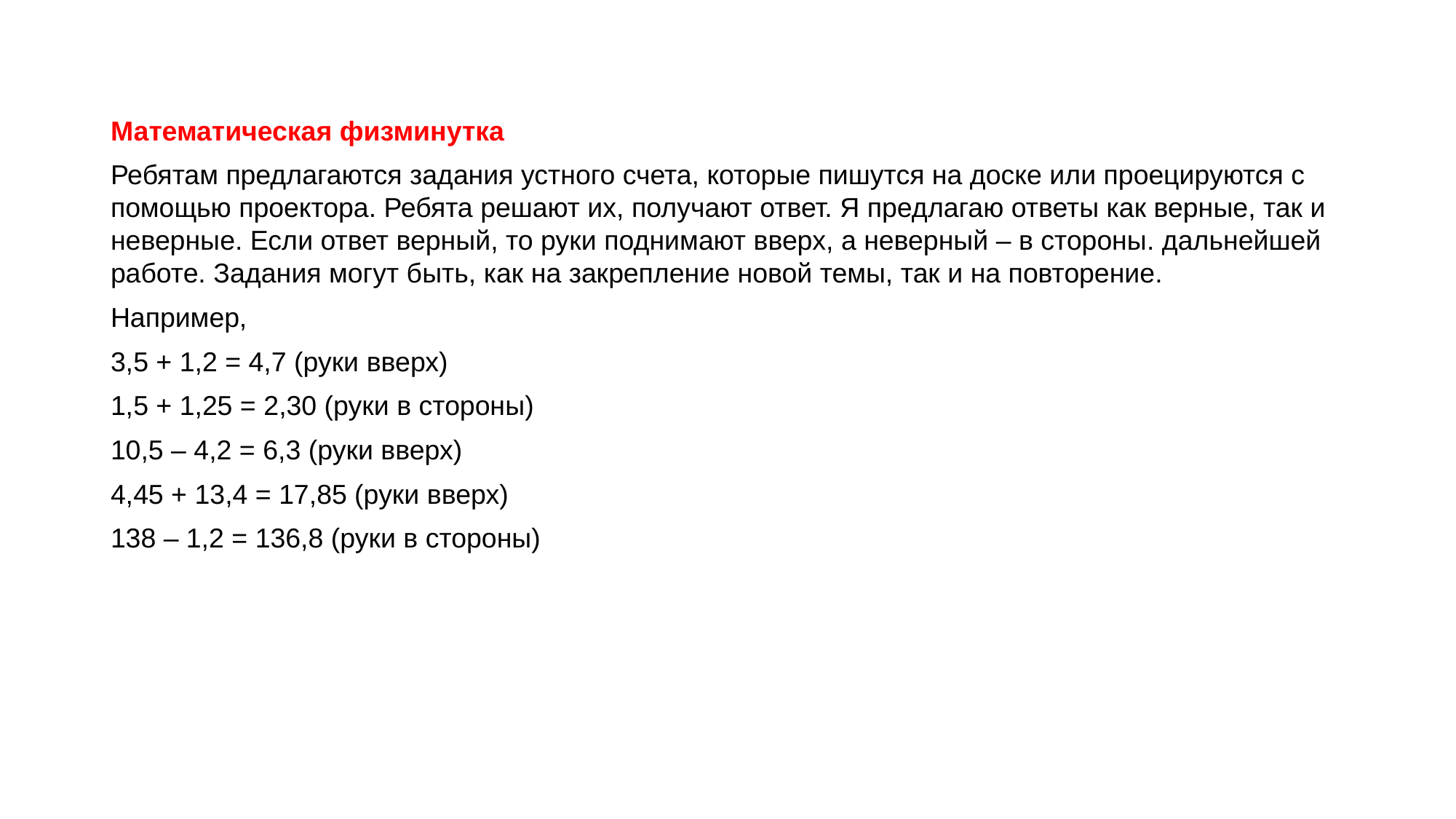

#
Математическая физминутка
Ребятам предлагаются задания устного счета, которые пишутся на доске или проецируются с помощью проектора. Ребята решают их, получают ответ. Я предлагаю ответы как верные, так и неверные. Если ответ верный, то руки поднимают вверх, а неверный – в стороны. дальнейшей работе. Задания могут быть, как на закрепление новой темы, так и на повторение.
Например,
3,5 + 1,2 = 4,7 (руки вверх)
1,5 + 1,25 = 2,30 (руки в стороны)
10,5 – 4,2 = 6,3 (руки вверх)
4,45 + 13,4 = 17,85 (руки вверх)
138 – 1,2 = 136,8 (руки в стороны)